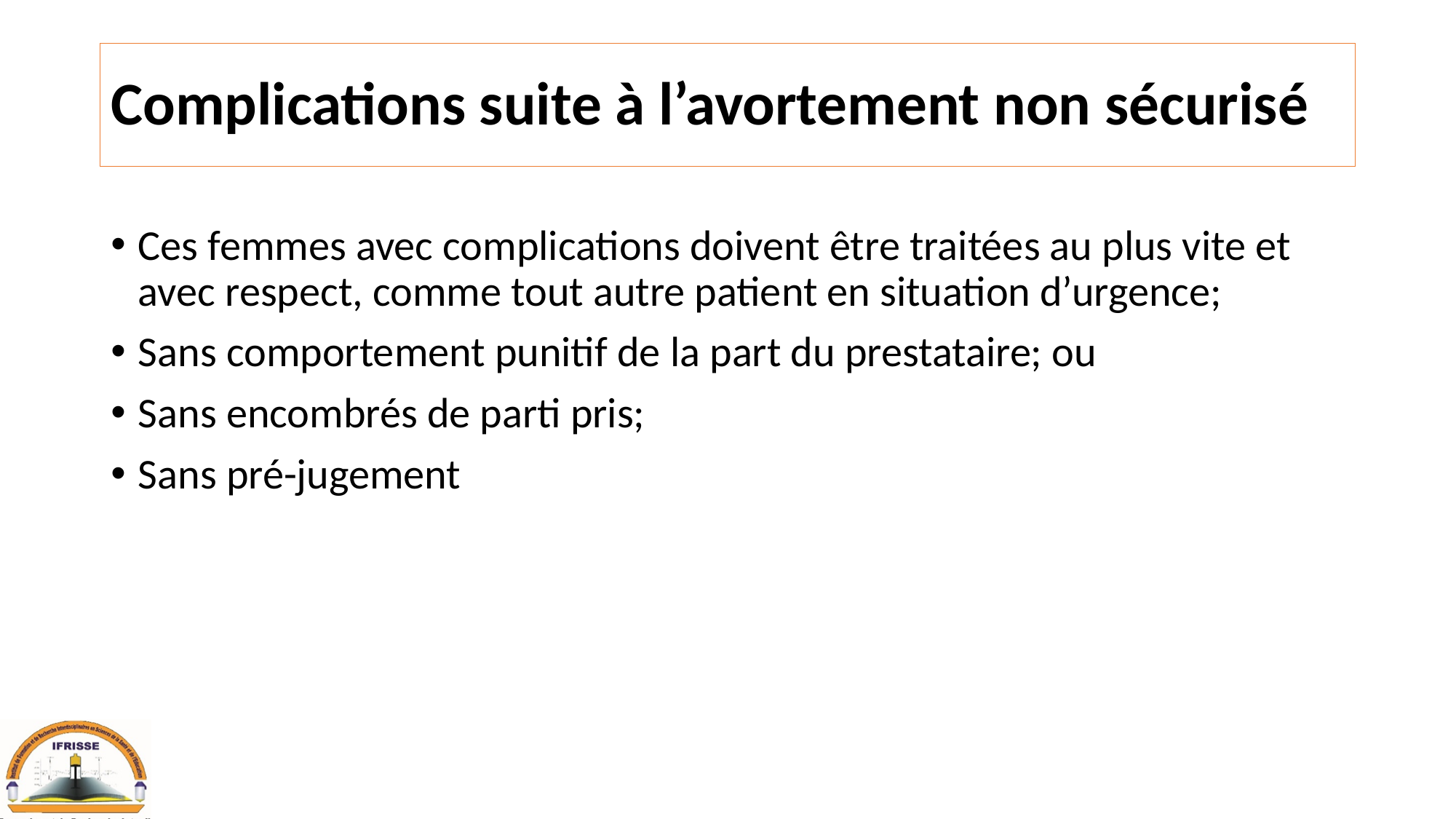

# Complications suite à l’avortement non sécurisé
Ces femmes avec complications doivent être traitées au plus vite et avec respect, comme tout autre patient en situation d’urgence;
Sans comportement punitif de la part du prestataire; ou
Sans encombrés de parti pris;
Sans pré-jugement